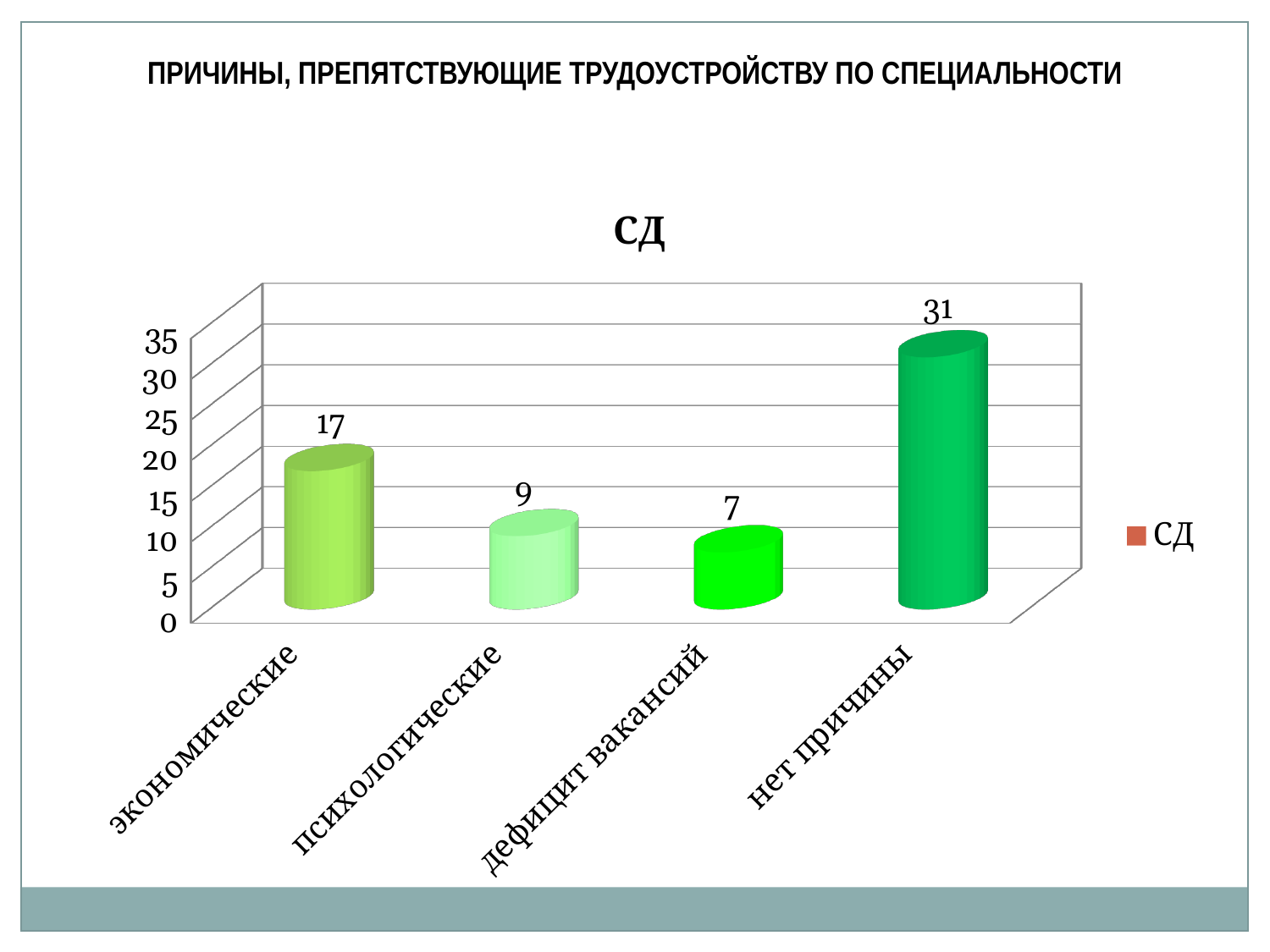

ПРИЧИНЫ, ПРЕПЯТСТВУЮЩИЕ ТРУДОУСТРОЙСТВУ ПО СПЕЦИАЛЬНОСТИ

[unsupported chart]